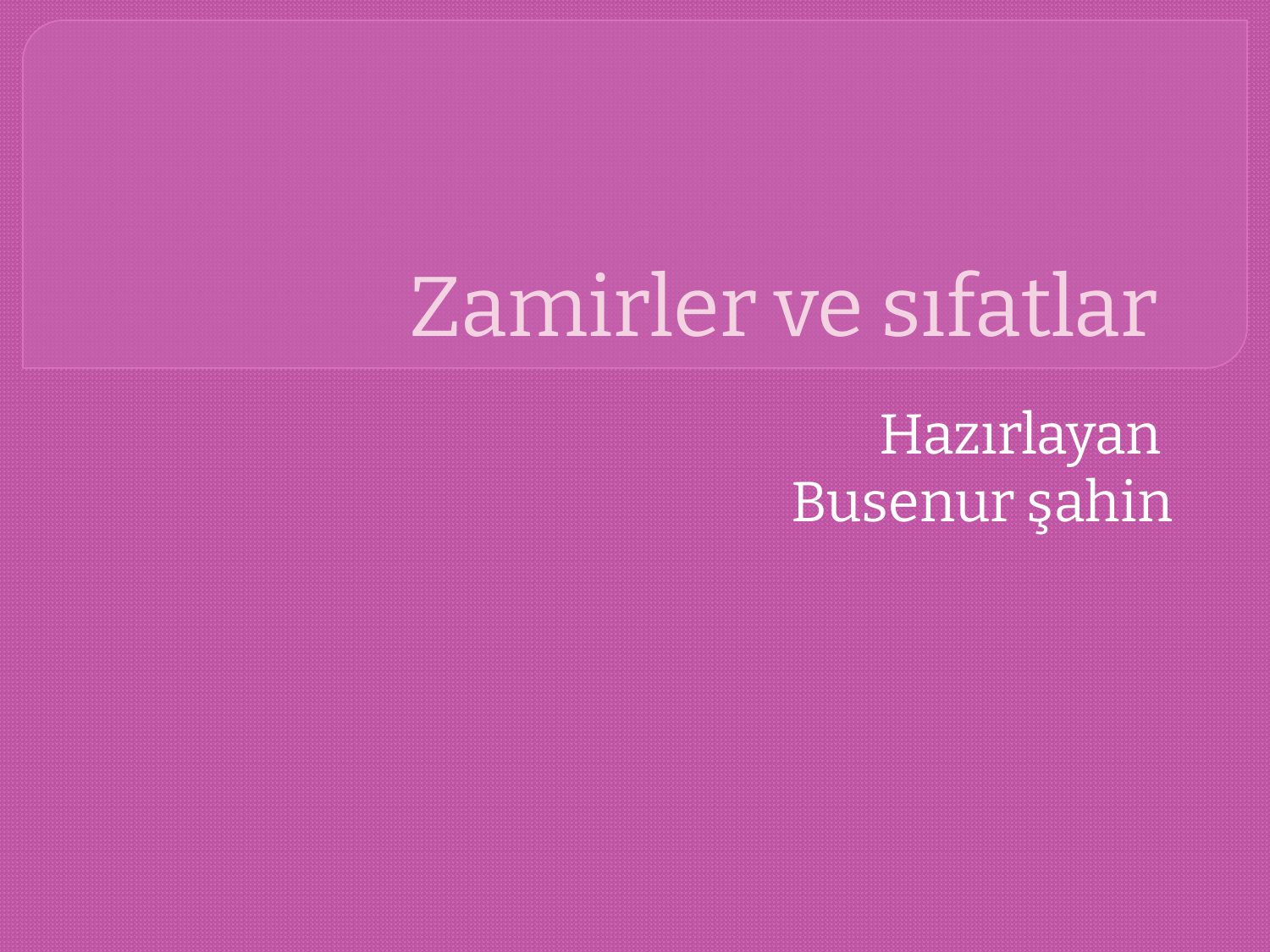

# Zamirler ve sıfatlar
Hazırlayan
Busenur şahin